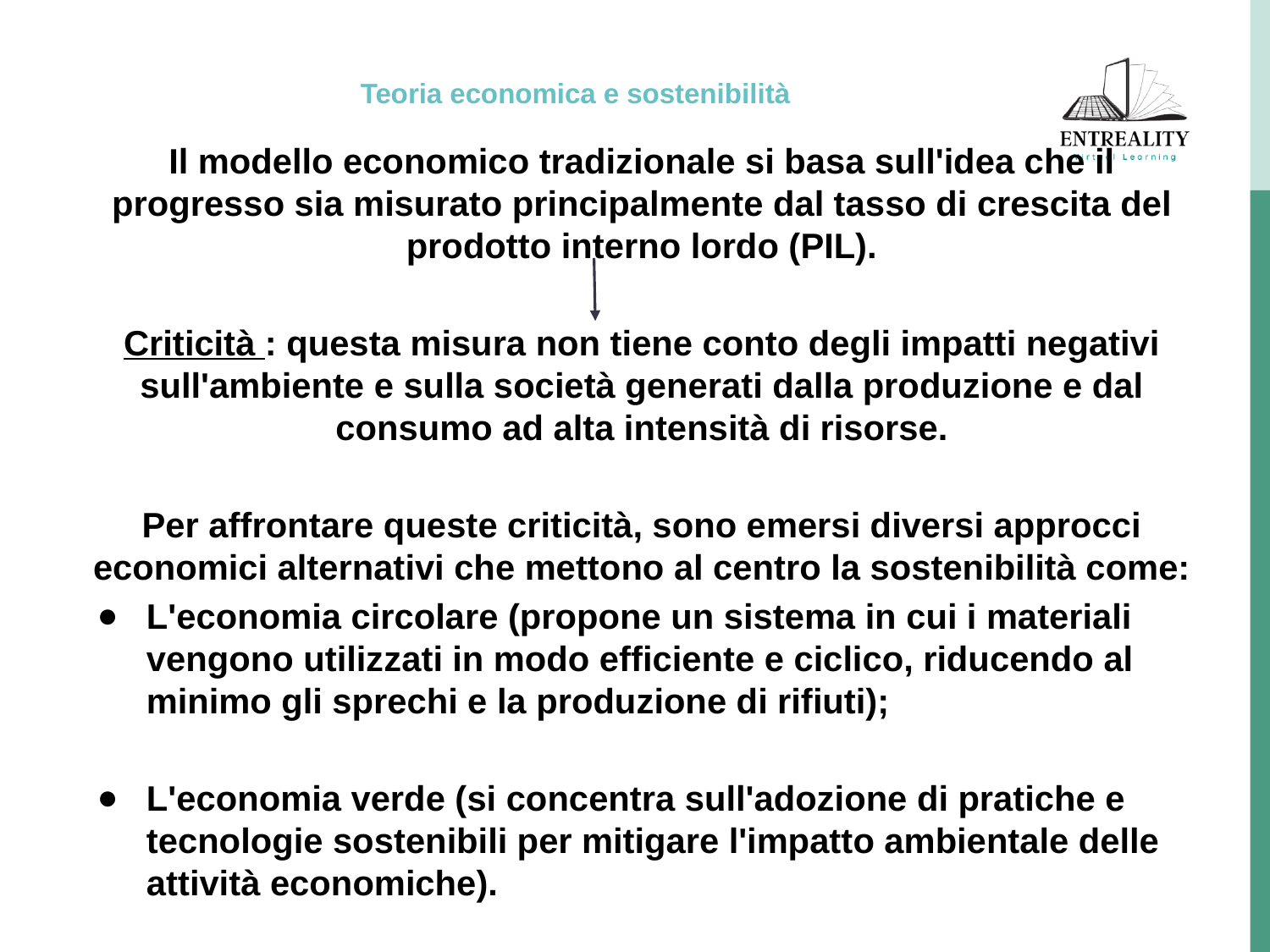

# Teoria economica e sostenibilità
Il modello economico tradizionale si basa sull'idea che il progresso sia misurato principalmente dal tasso di crescita del prodotto interno lordo (PIL).

Criticità : questa misura non tiene conto degli impatti negativi sull'ambiente e sulla società generati dalla produzione e dal consumo ad alta intensità di risorse.

Per affrontare queste criticità, sono emersi diversi approcci economici alternativi che mettono al centro la sostenibilità come:
L'economia circolare (propone un sistema in cui i materiali vengono utilizzati in modo efficiente e ciclico, riducendo al minimo gli sprechi e la produzione di rifiuti);

L'economia verde (si concentra sull'adozione di pratiche e tecnologie sostenibili per mitigare l'impatto ambientale delle attività economiche).